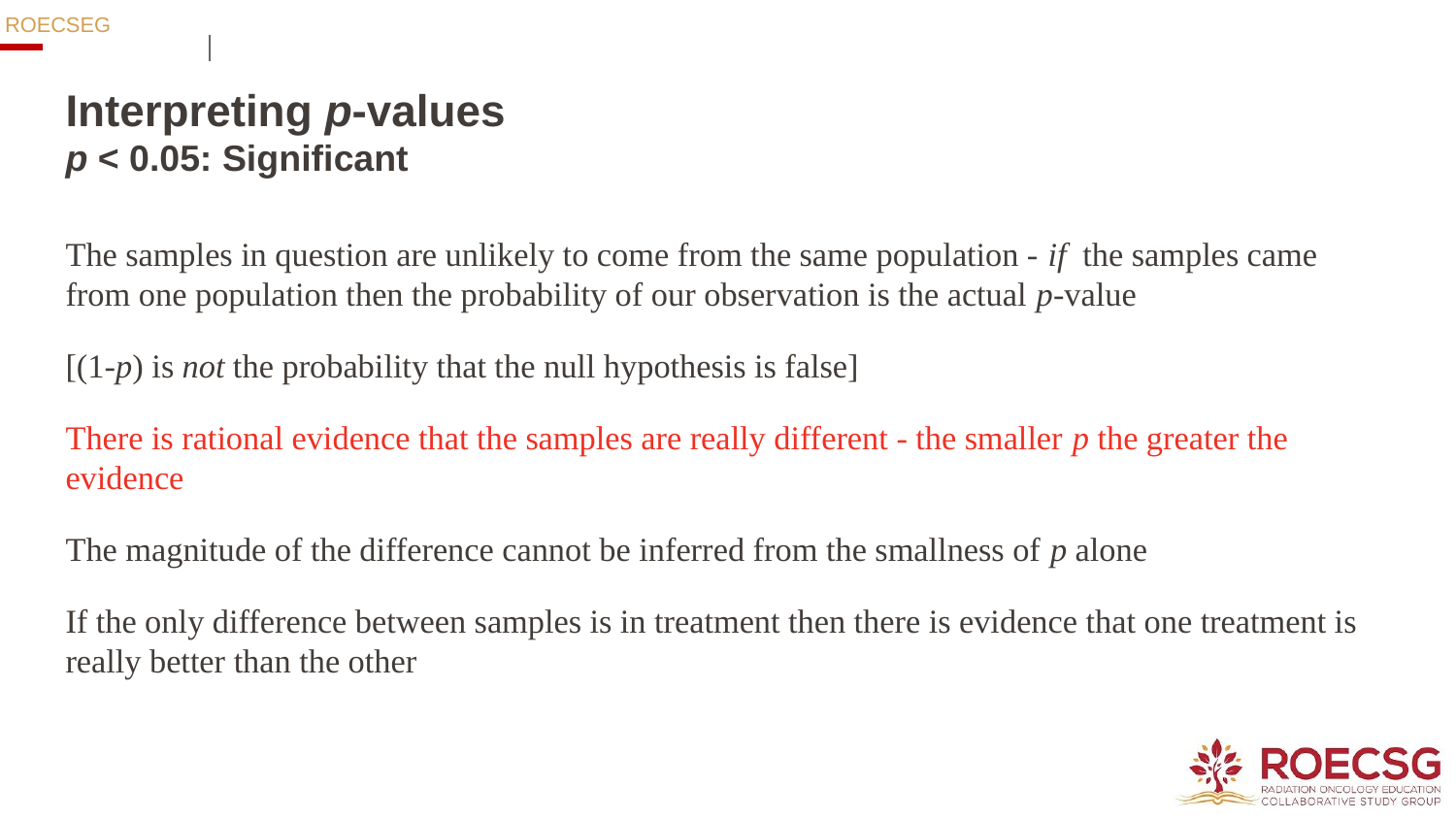

# Interpreting p-values p < 0.05: Significant
The samples in question are unlikely to come from the same population - if  the samples came from one population then the probability of our observation is the actual p-value
[(1-p) is not the probability that the null hypothesis is false]
There is rational evidence that the samples are really different - the smaller p the greater the evidence
The magnitude of the difference cannot be inferred from the smallness of p alone
If the only difference between samples is in treatment then there is evidence that one treatment is really better than the other